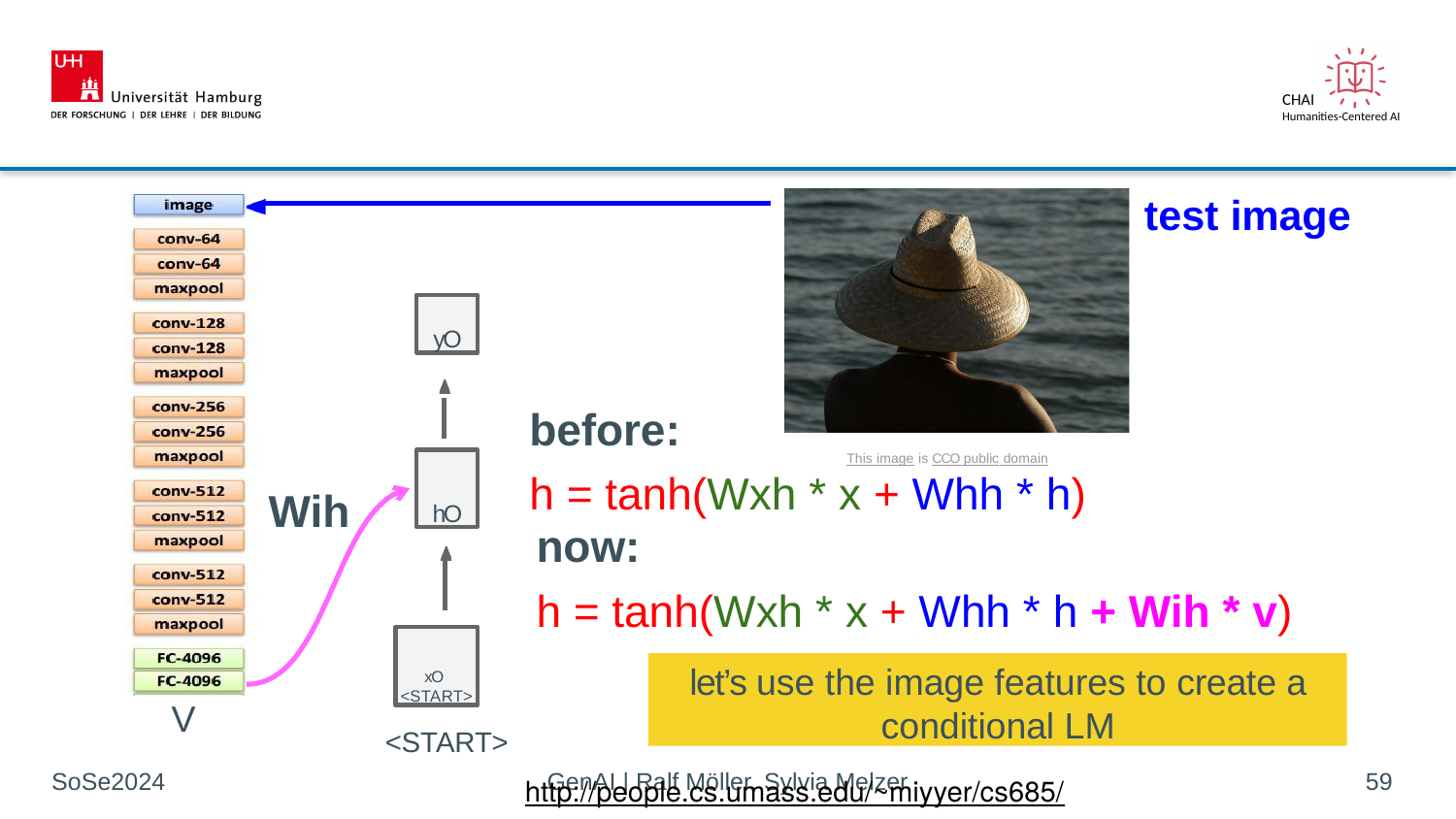

# test image

yO

before:
h = tanh(Wxh * x + Whh * h)

This image is CCO public domain

hO
Wih

now:
h = tanh(Wxh * x + Whh * h + Wih * v)

xO
<START>
let’s use the image features to create a conditional LM
V
<START>
SoSe2024
GenAI | Ralf Möller, Sylvia Melzer
59
http://people.cs.umass.edu/~miyyer/cs685/